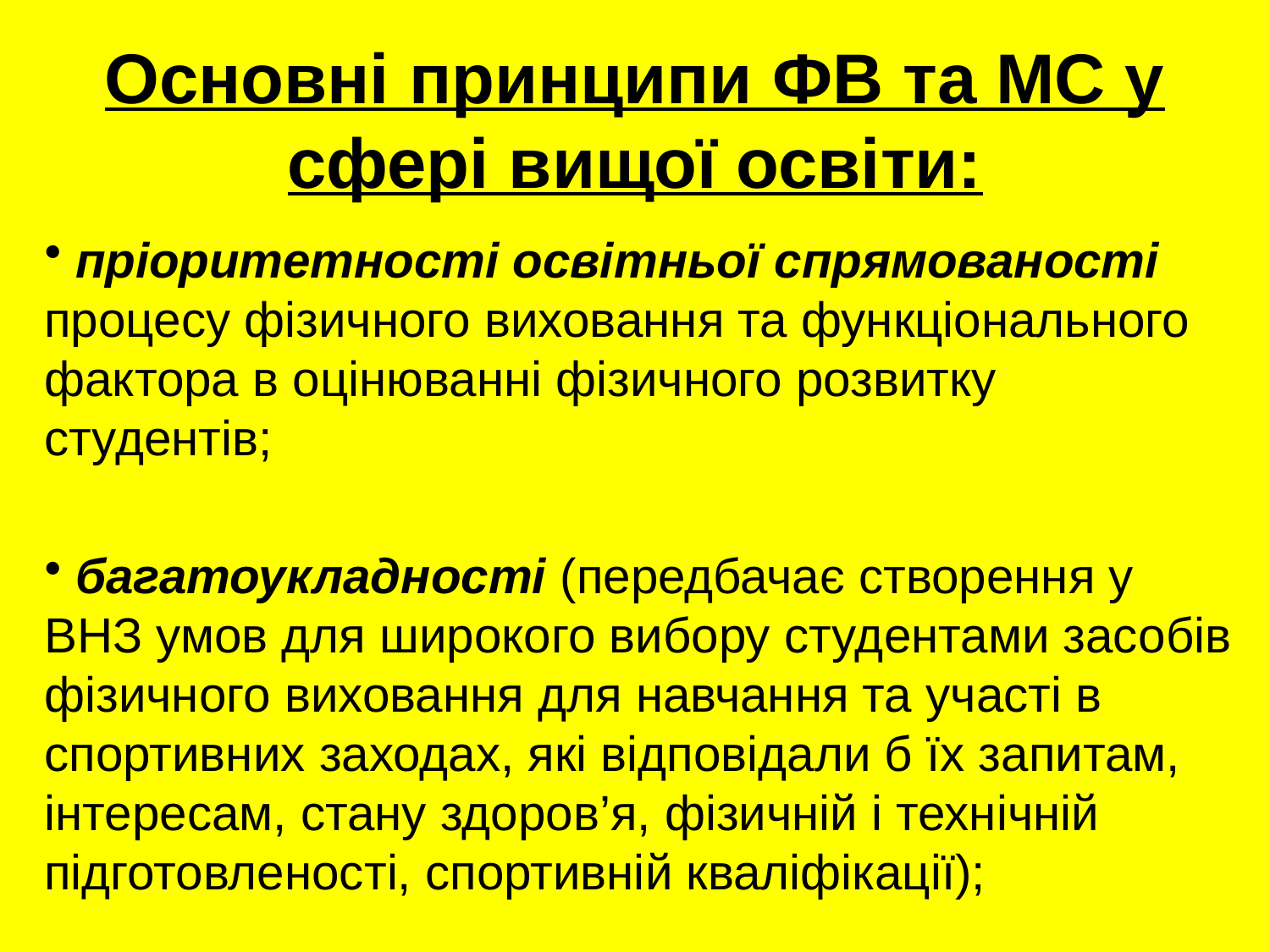

# Основні принципи ФВ та МС у сфері вищої освіти:
 пріоритетності освітньої спрямованості процесу фізичного виховання та функціонального фактора в оцінюванні фізичного розвитку студентів;

 багатоукладності (передбачає створення у ВНЗ умов для широкого вибору студентами засобів фізичного виховання для навчання та участі в спортивних заходах, які відповідали б їх запитам, інтересам, стану здоров’я, фізичній і технічній підготовленості, спортивній кваліфікації);